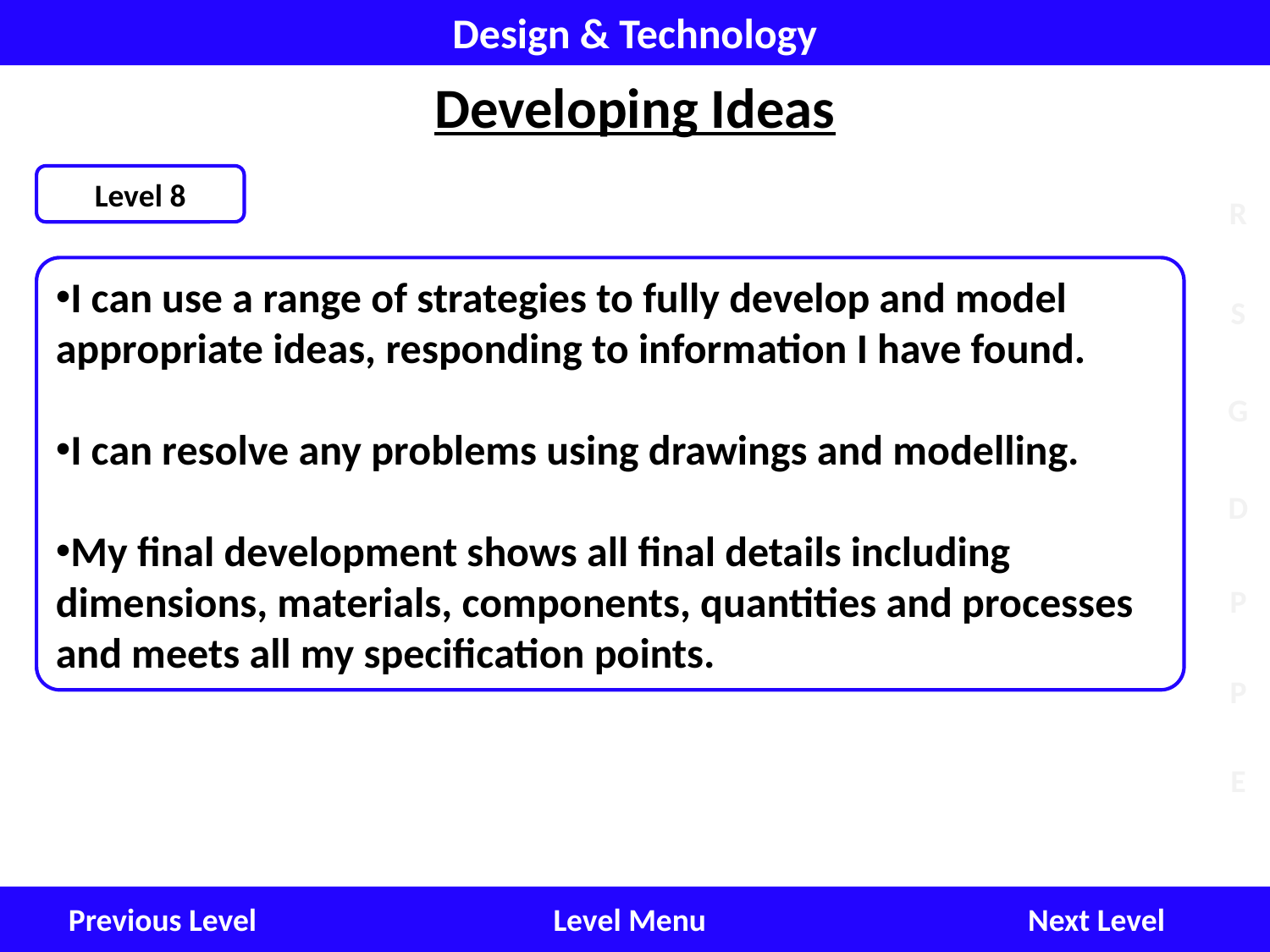

Design & Technology
Developing Ideas
Level 8
I can use a range of strategies to fully develop and model appropriate ideas, responding to information I have found.

I can resolve any problems using drawings and modelling.

My final development shows all final details including dimensions, materials, components, quantities and processes and meets all my specification points.

Next Level
Level Menu
Previous Level